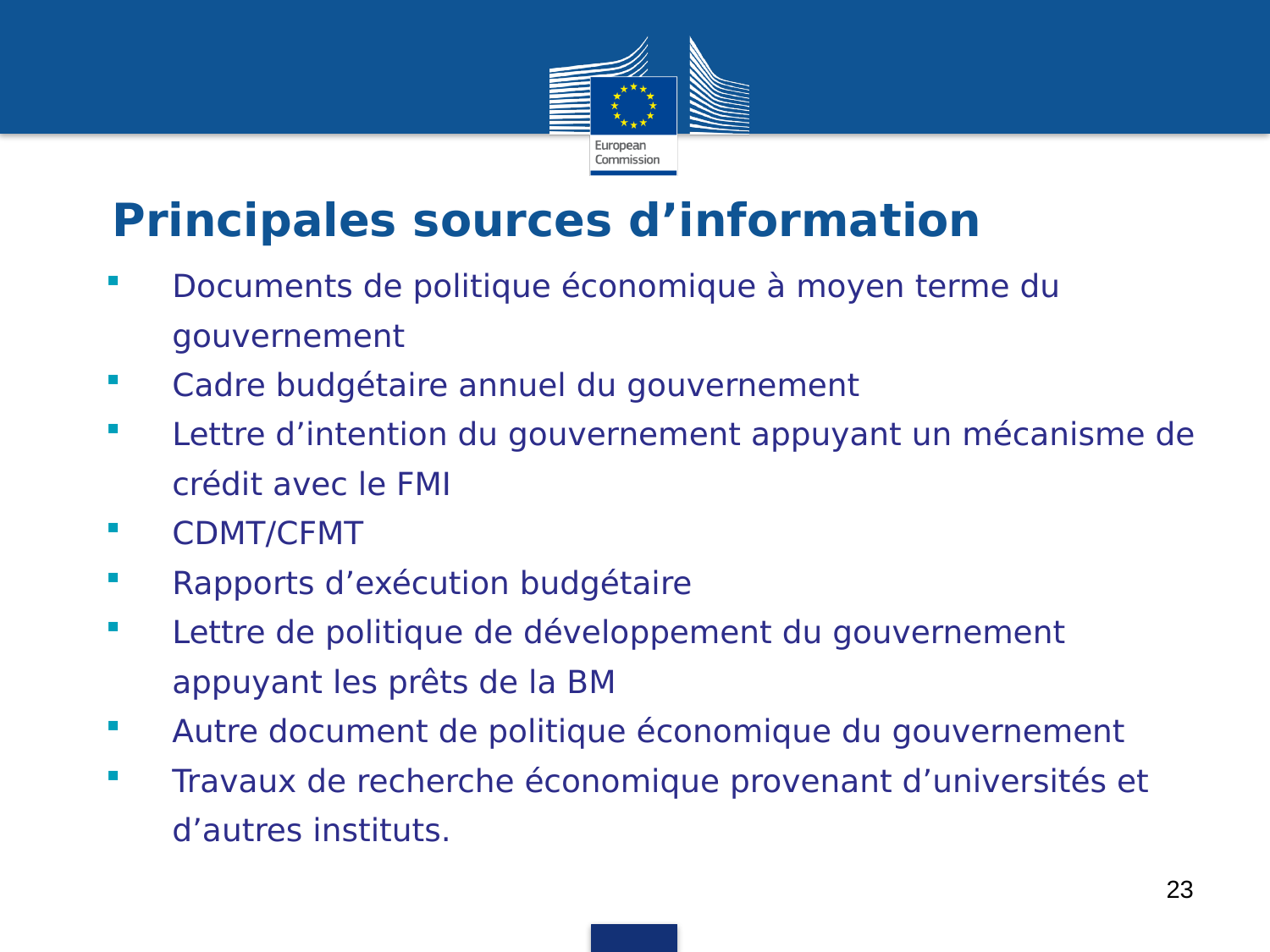

# Principales sources d’information
Documents de politique économique à moyen terme du gouvernement
Cadre budgétaire annuel du gouvernement
Lettre d’intention du gouvernement appuyant un mécanisme de crédit avec le FMI
CDMT/CFMT
Rapports d’exécution budgétaire
Lettre de politique de développement du gouvernement appuyant les prêts de la BM
Autre document de politique économique du gouvernement
Travaux de recherche économique provenant d’universités et d’autres instituts.
23